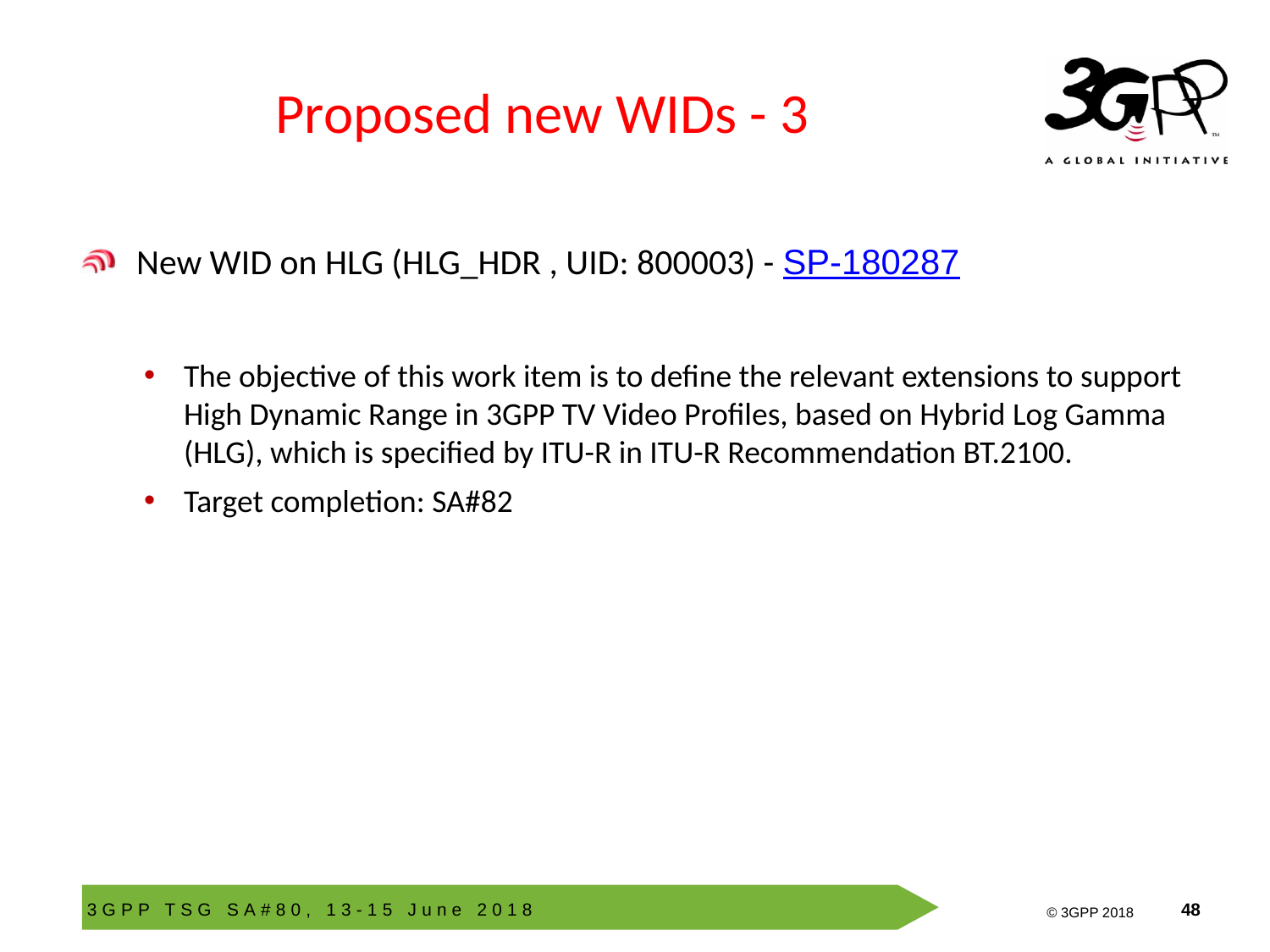

# Proposed new WIDs - 3

 New WID on HLG (HLG_HDR , UID: 800003) - SP-180287

The objective of this work item is to define the relevant extensions to support High Dynamic Range in 3GPP TV Video Profiles, based on Hybrid Log Gamma (HLG), which is specified by ITU-R in ITU-R Recommendation BT.2100.
Target completion: SA#82